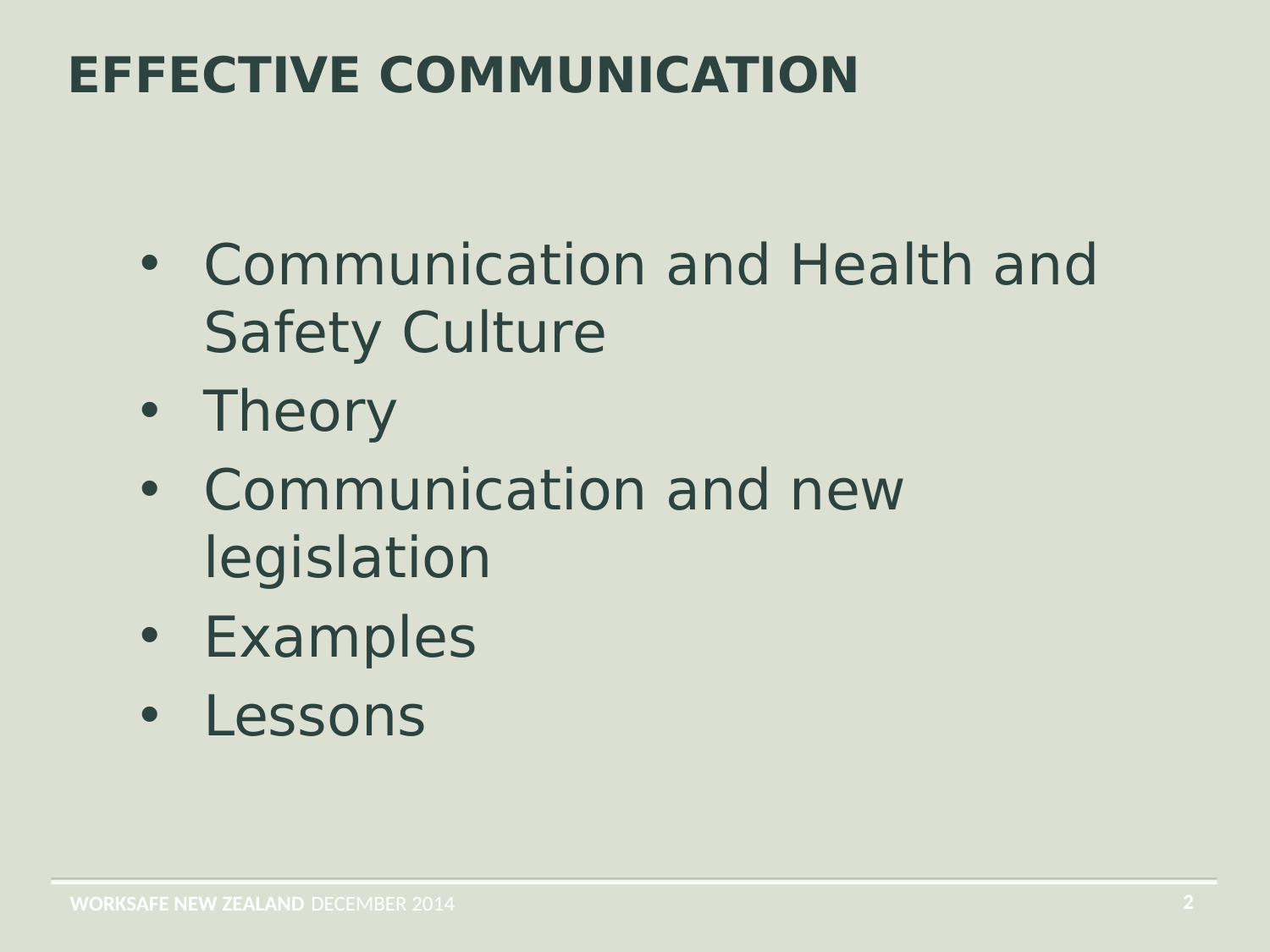

# Effective Communication

Communication and Health and Safety Culture
Theory
Communication and new legislation
Examples
Lessons

2
WORKSAFE NEW ZEALAND
DECEMBER 2014